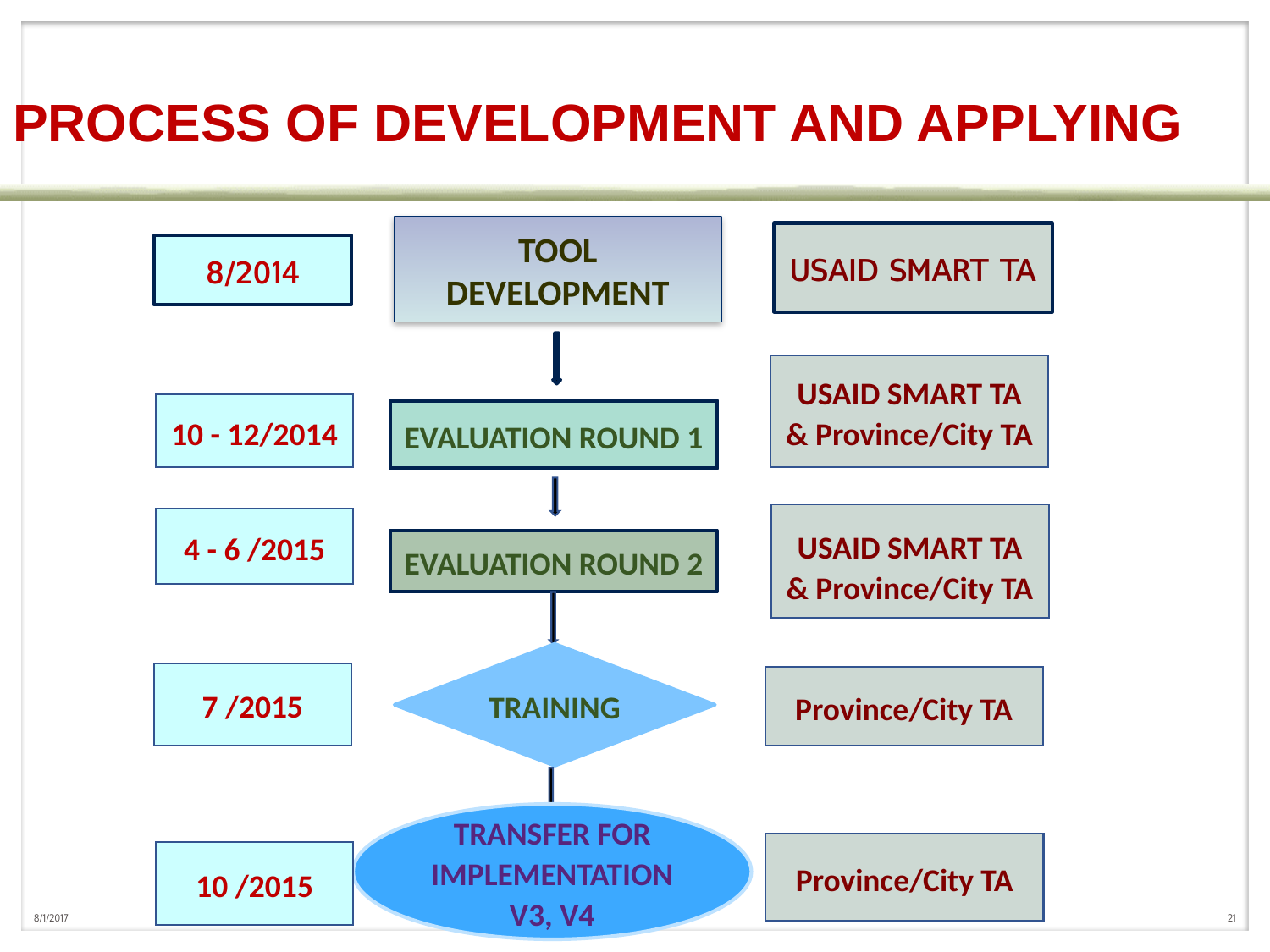

# PROCESS OF DEVELOPMENT AND APPLYING
TOOL DEVELOPMENT
USAID SMART TA
8/2014

USAID SMART TA & Province/City TA
10 - 12/2014
EVALUATION ROUND 1

4 - 6 /2015
EVALUATION ROUND 2

TRAINING
7 /2015
Province/City TA

TRANSFER FOR IMPLEMENTATION
V3, V4
Province/City TA
10 /2015
USAID SMART TA & Province/City TA
8/1/2017
FOOTER GOES HERE
21